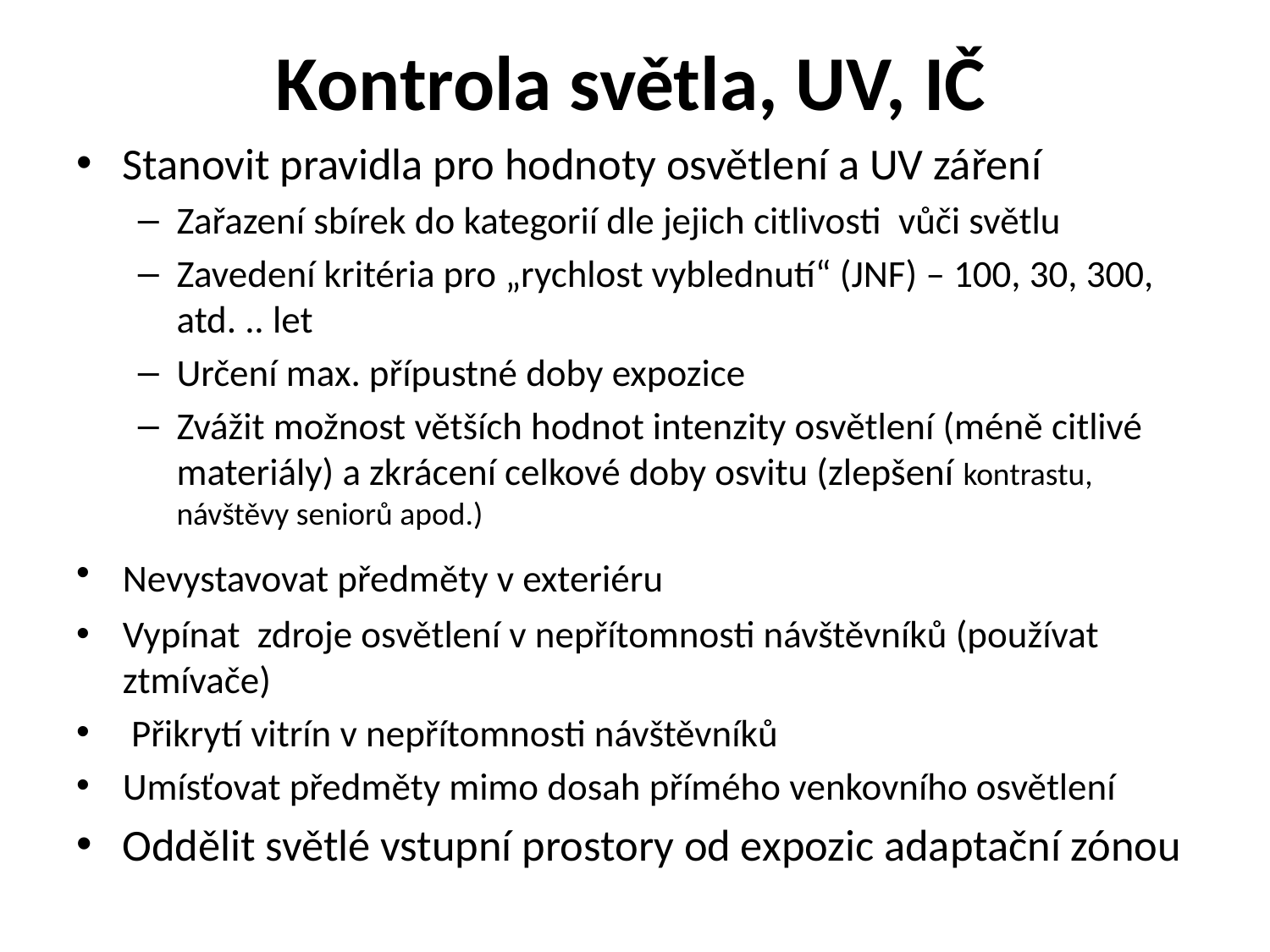

# Kontrola světla, UV, IČ
Stanovit pravidla pro hodnoty osvětlení a UV záření
Zařazení sbírek do kategorií dle jejich citlivosti  vůči světlu
Zavedení kritéria pro „rychlost vyblednutí“ (JNF) – 100, 30, 300, atd. .. let
Určení max. přípustné doby expozice
Zvážit možnost větších hodnot intenzity osvětlení (méně citlivé materiály) a zkrácení celkové doby osvitu (zlepšení kontrastu, návštěvy seniorů apod.)
Nevystavovat předměty v exteriéru
Vypínat  zdroje osvětlení v nepřítomnosti návštěvníků (používat ztmívače)
 Přikrytí vitrín v nepřítomnosti návštěvníků
Umísťovat předměty mimo dosah přímého venkovního osvětlení
Oddělit světlé vstupní prostory od expozic adaptační zónou